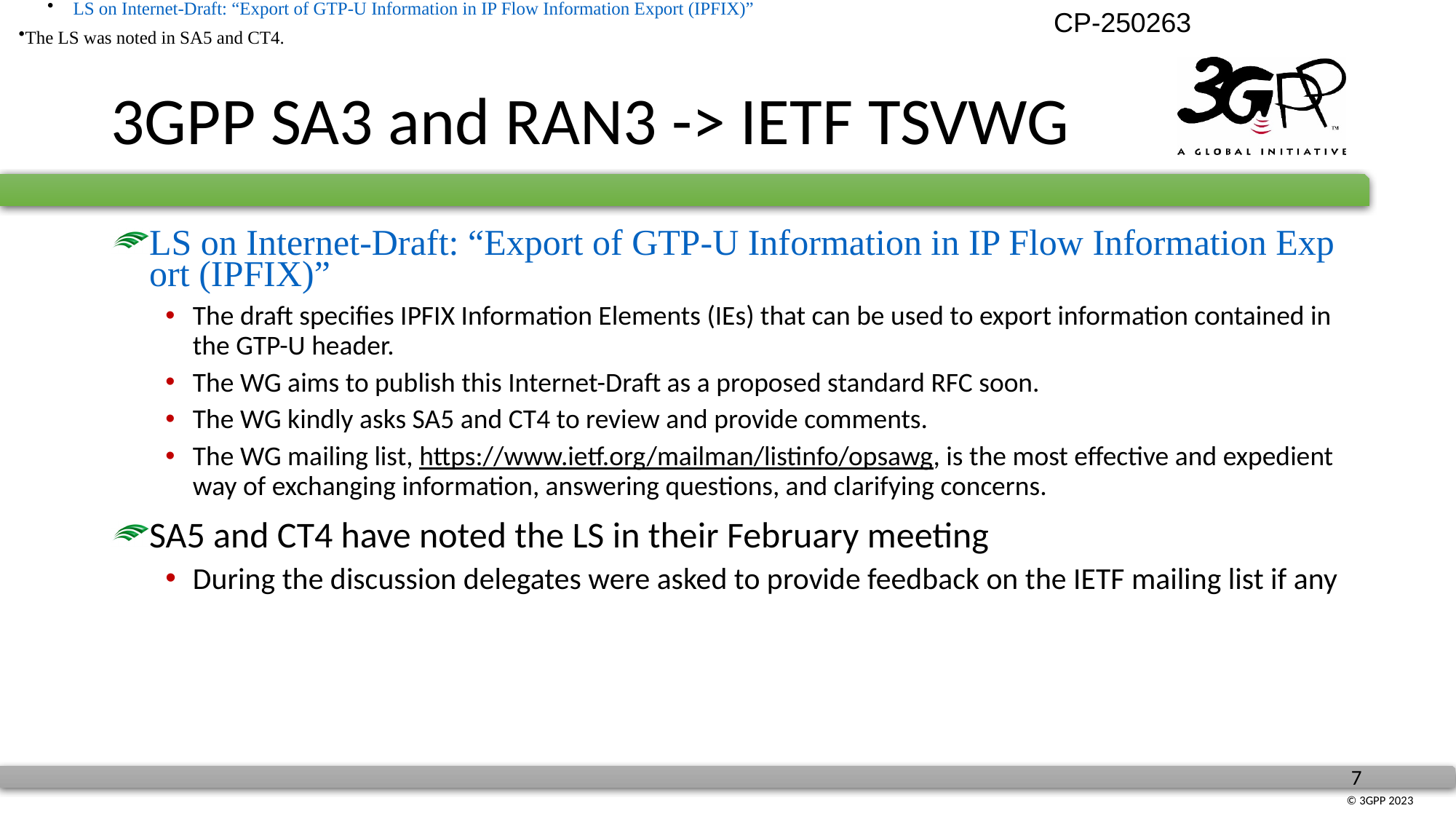

Add new LS slide for LS from OPSAWG to SA5 and CT4,
LS on Internet-Draft: “Export of GTP-U Information in IP Flow Information Export (IPFIX)”

The LS was noted in SA5 and CT4.

# 3GPP SA3 and RAN3 -> IETF TSVWG
LS on Internet-Draft: “Export of GTP-U Information in IP Flow Information Export (IPFIX)”
The draft specifies IPFIX Information Elements (IEs) that can be used to export information contained in the GTP-U header.
The WG aims to publish this Internet-Draft as a proposed standard RFC soon.
The WG kindly asks SA5 and CT4 to review and provide comments.
The WG mailing list, https://www.ietf.org/mailman/listinfo/opsawg, is the most effective and expedient way of exchanging information, answering questions, and clarifying concerns.
SA5 and CT4 have noted the LS in their February meeting
During the discussion delegates were asked to provide feedback on the IETF mailing list if any